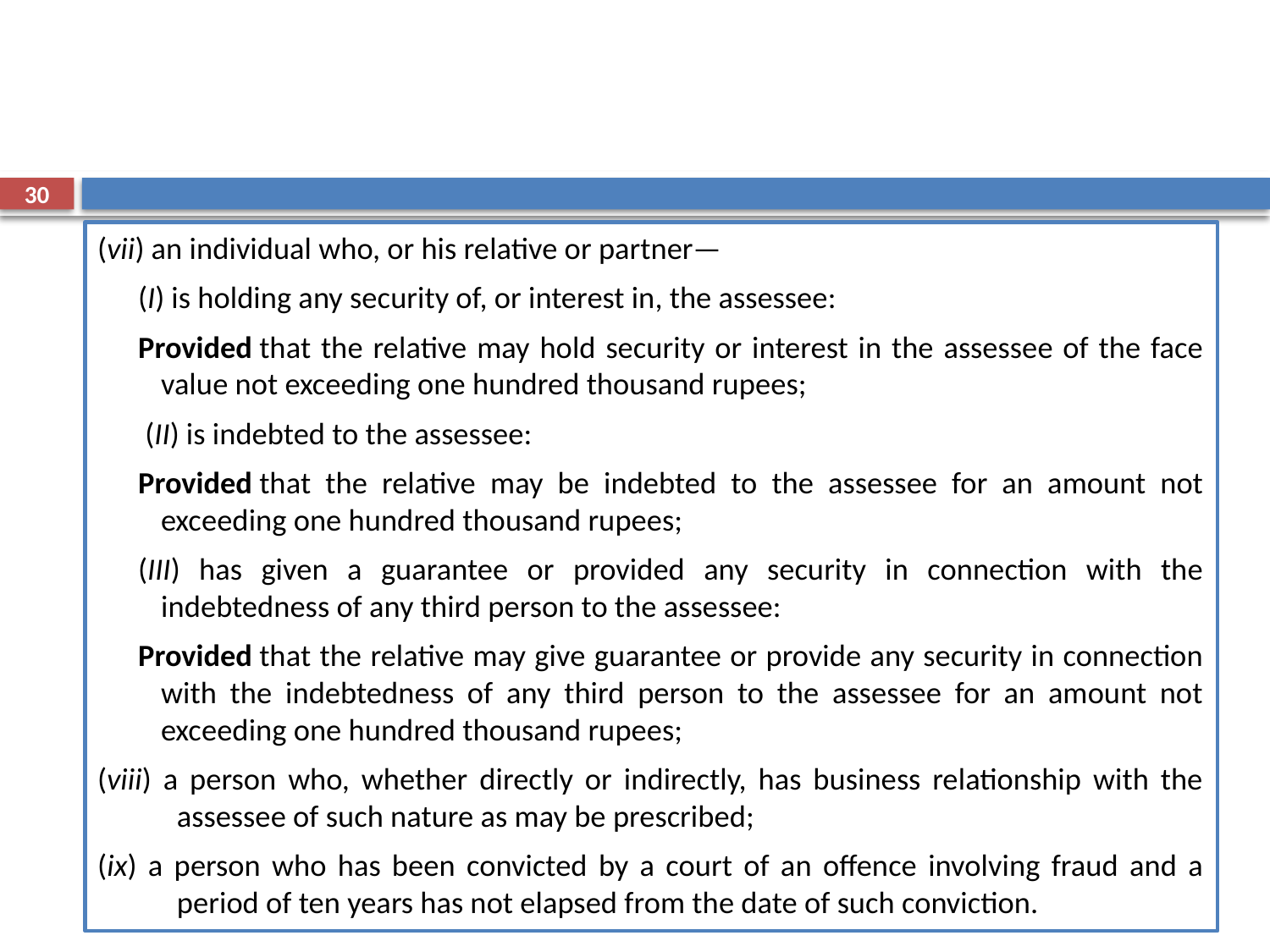

30
(vii) an individual who, or his relative or partner—
(I) is holding any security of, or interest in, the assessee:
Provided that the relative may hold security or interest in the assessee of the face value not exceeding one hundred thousand rupees;
 (II) is indebted to the assessee:
Provided that the relative may be indebted to the assessee for an amount not exceeding one hundred thousand rupees;
(III) has given a guarantee or provided any security in connection with the indebtedness of any third person to the assessee:
Provided that the relative may give guarantee or provide any security in connection with the indebtedness of any third person to the assessee for an amount not exceeding one hundred thousand rupees;
(viii) a person who, whether directly or indirectly, has business relationship with the assessee of such nature as may be prescribed;
(ix) a person who has been convicted by a court of an offence involving fraud and a period of ten years has not elapsed from the date of such conviction.